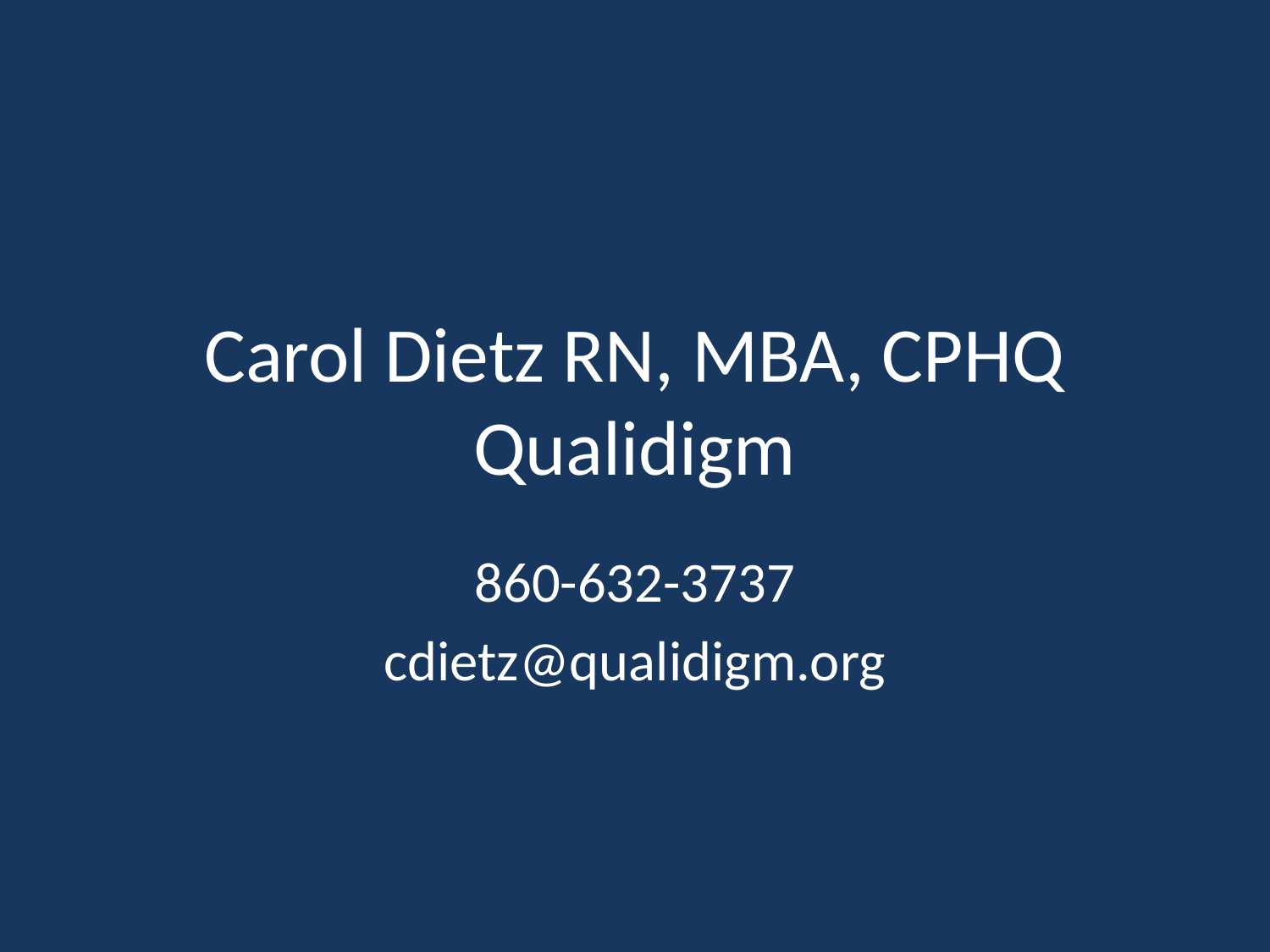

# Carol Dietz RN, MBA, CPHQ Qualidigm
860-632-3737
cdietz@qualidigm.org